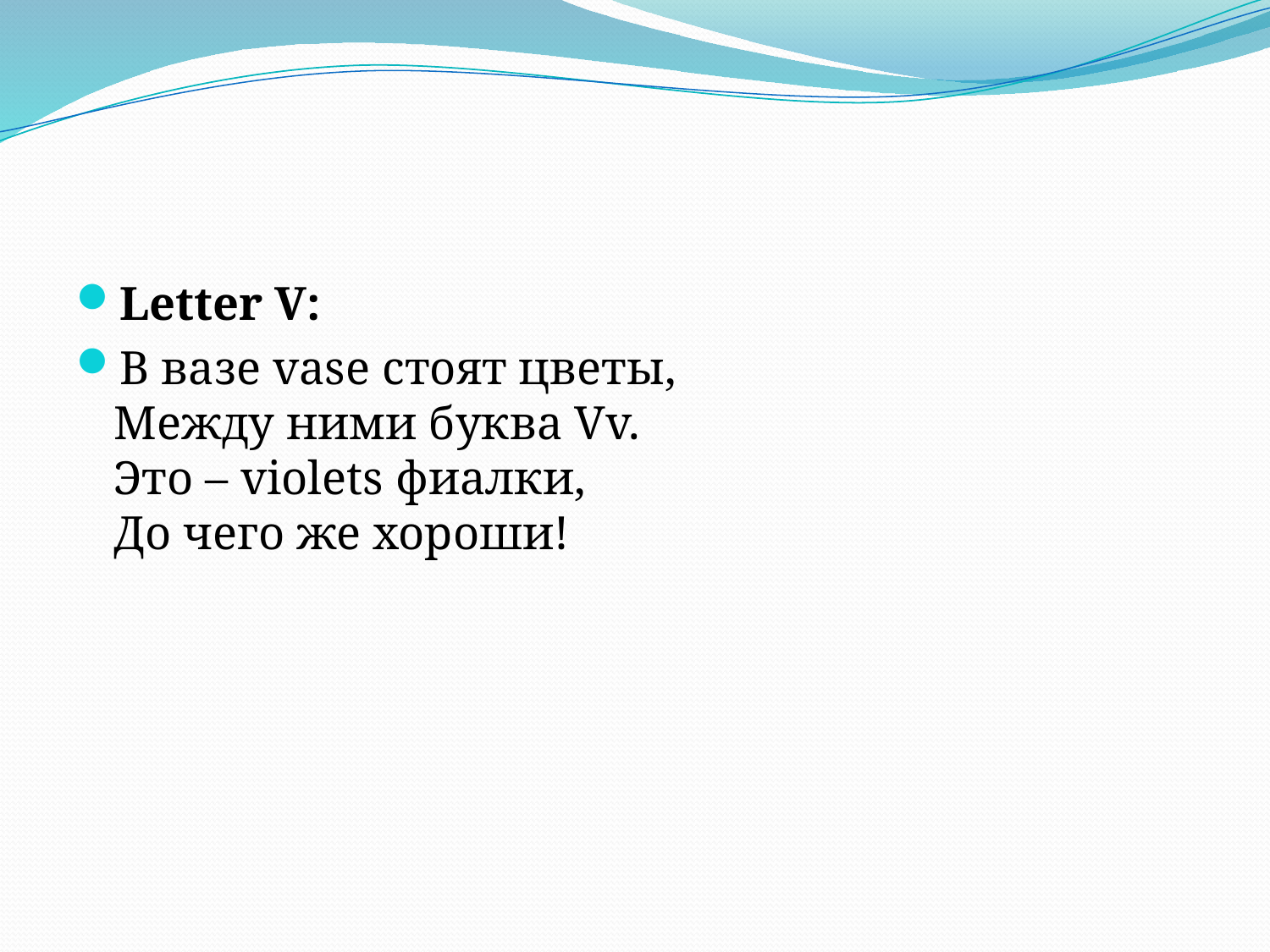

#
Letter V:
В вазе vase стоят цветы,
Между ними буква Vv.
Это – violets фиалки,
До чего же хороши!